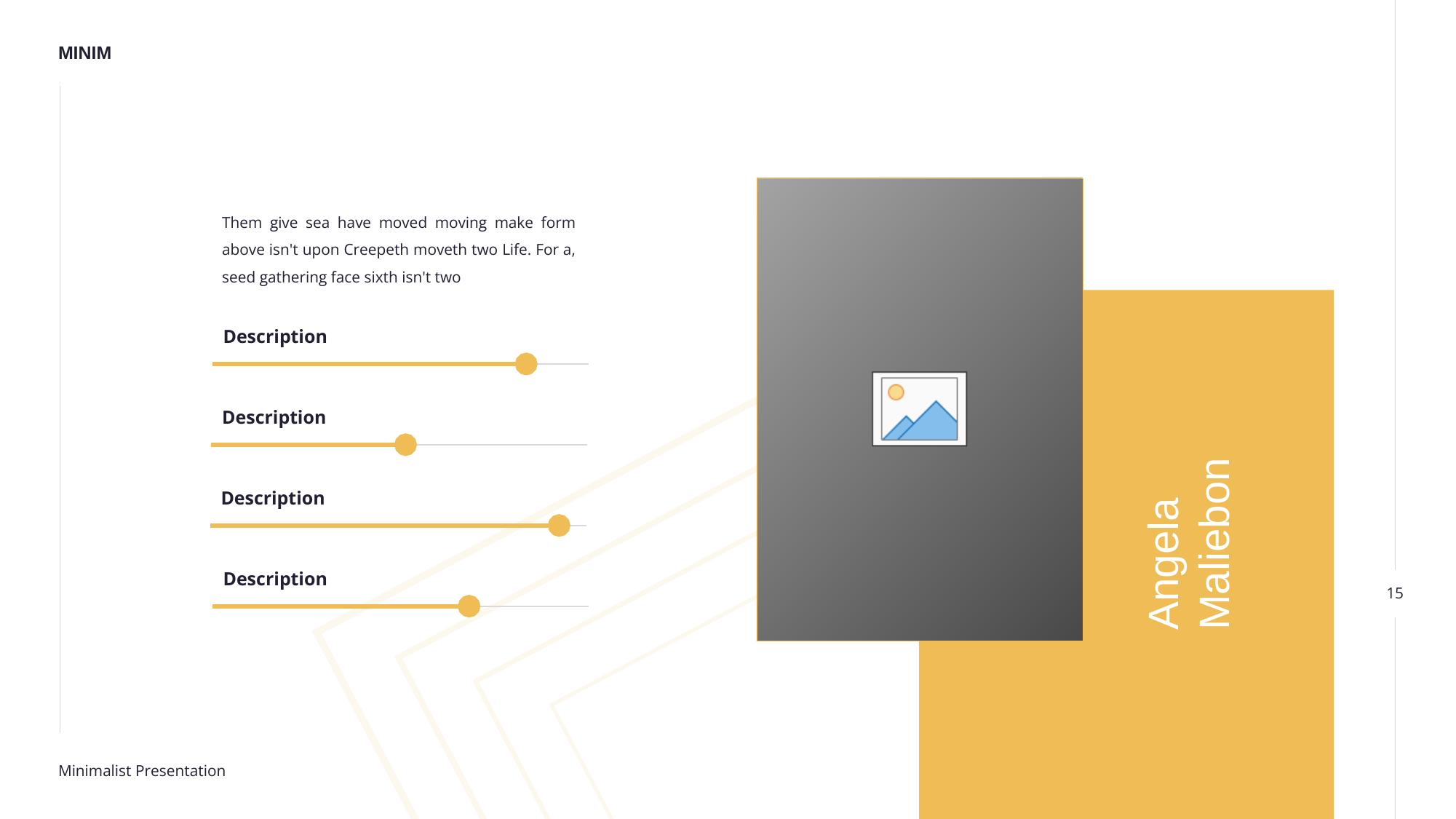

Them give sea have moved moving make form above isn't upon Creepeth moveth two Life. For a, seed gathering face sixth isn't two

Description
Description
Angela Maliebon
Description
Description